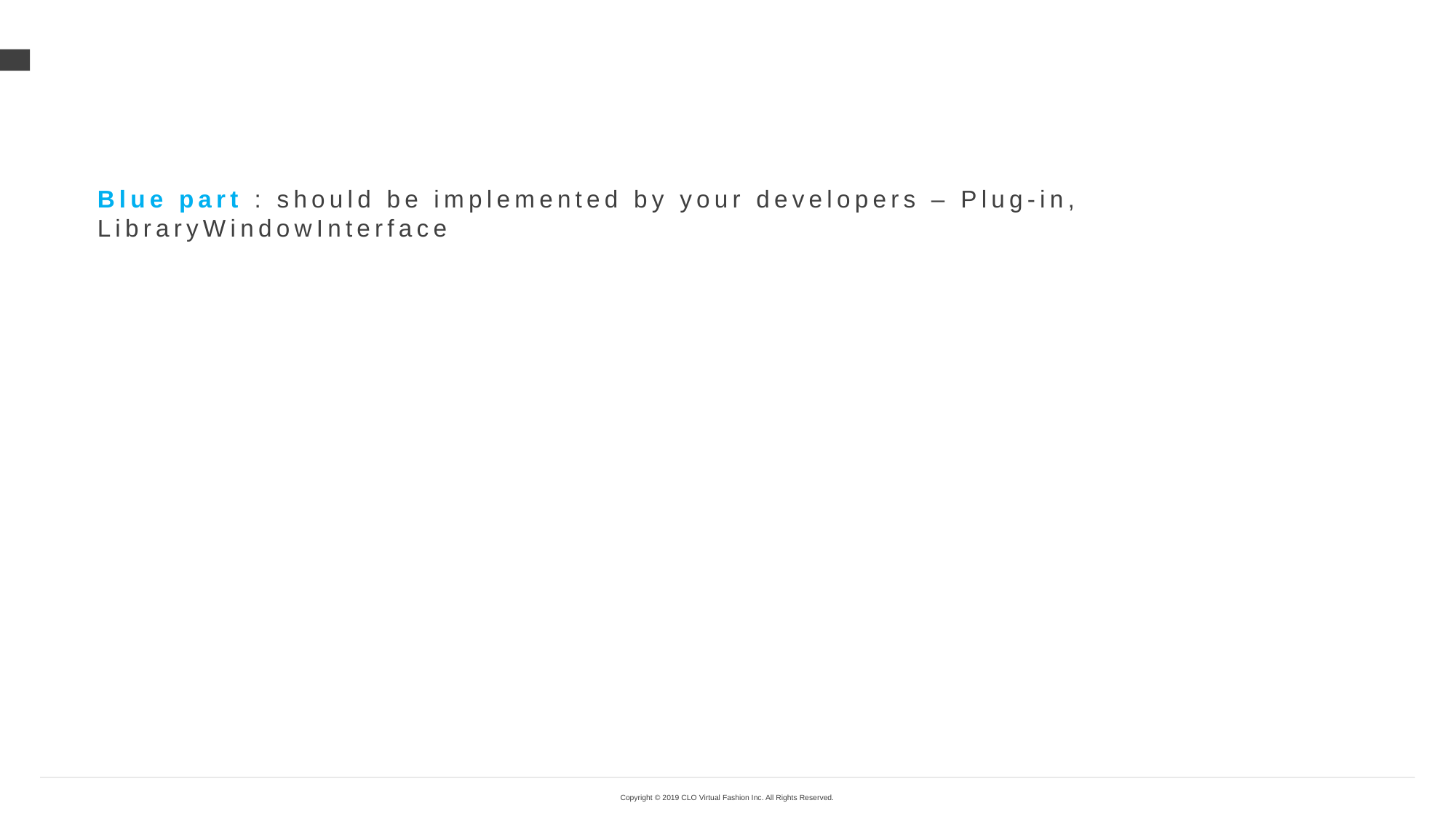

Blue part : should be implemented by your developers – Plug-in, LibraryWindowInterface
Copyright © 2019 CLO Virtual Fashion Inc. All Rights Reserved.